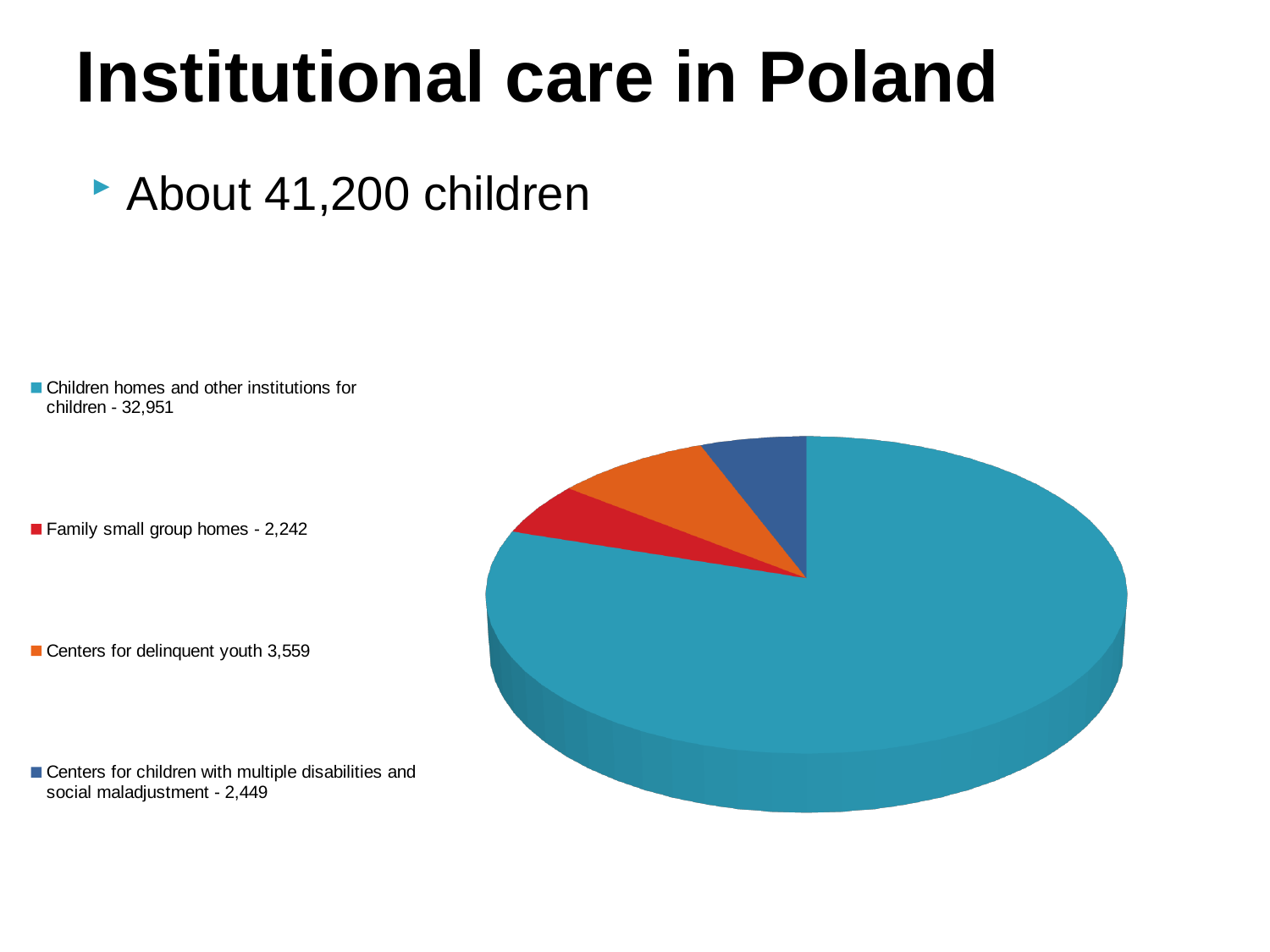

# Institutional care in Poland
About 41,200 children

[unsupported chart]